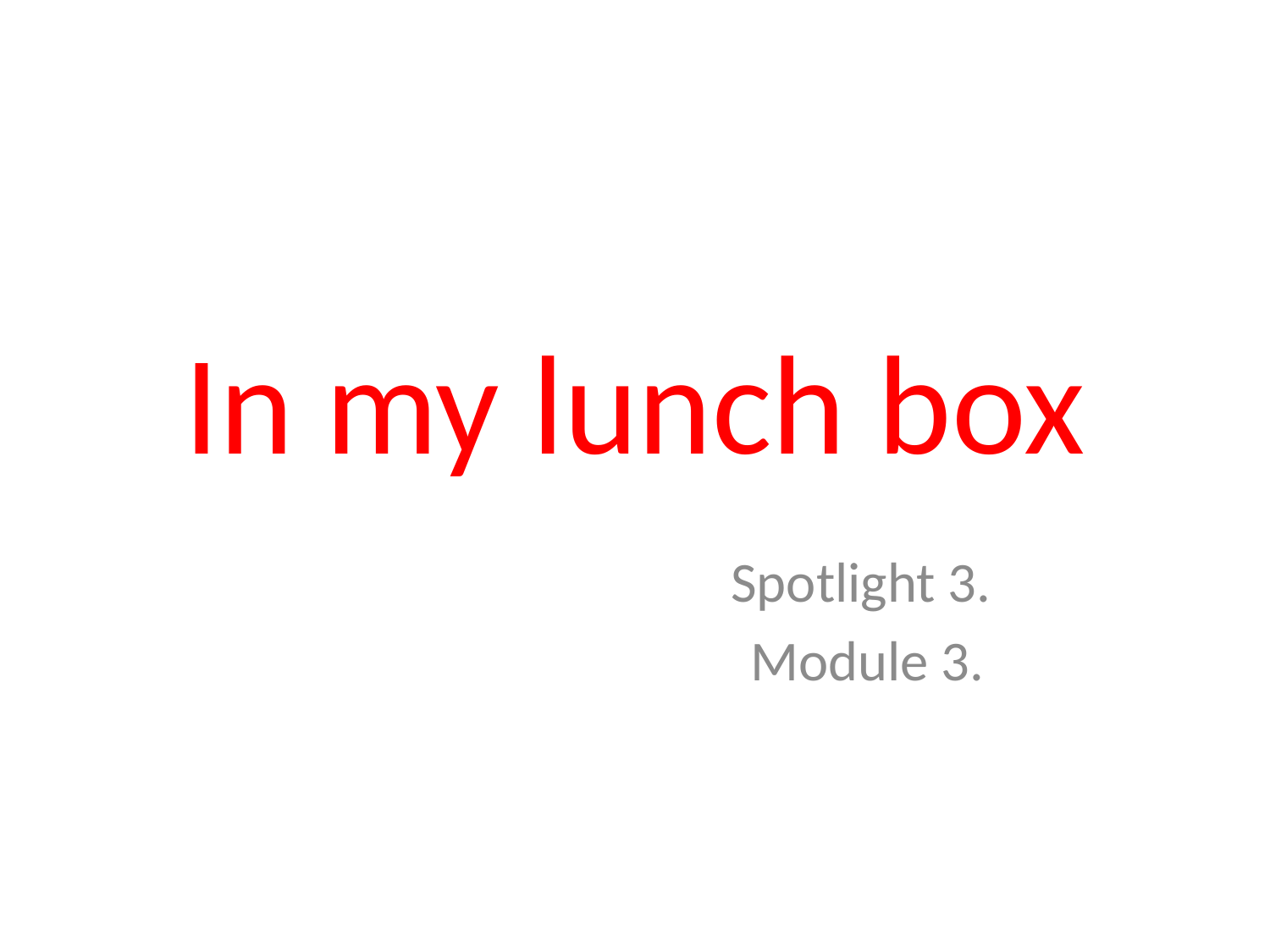

/
# In my lunch box
Spotlight 3.
Module 3.